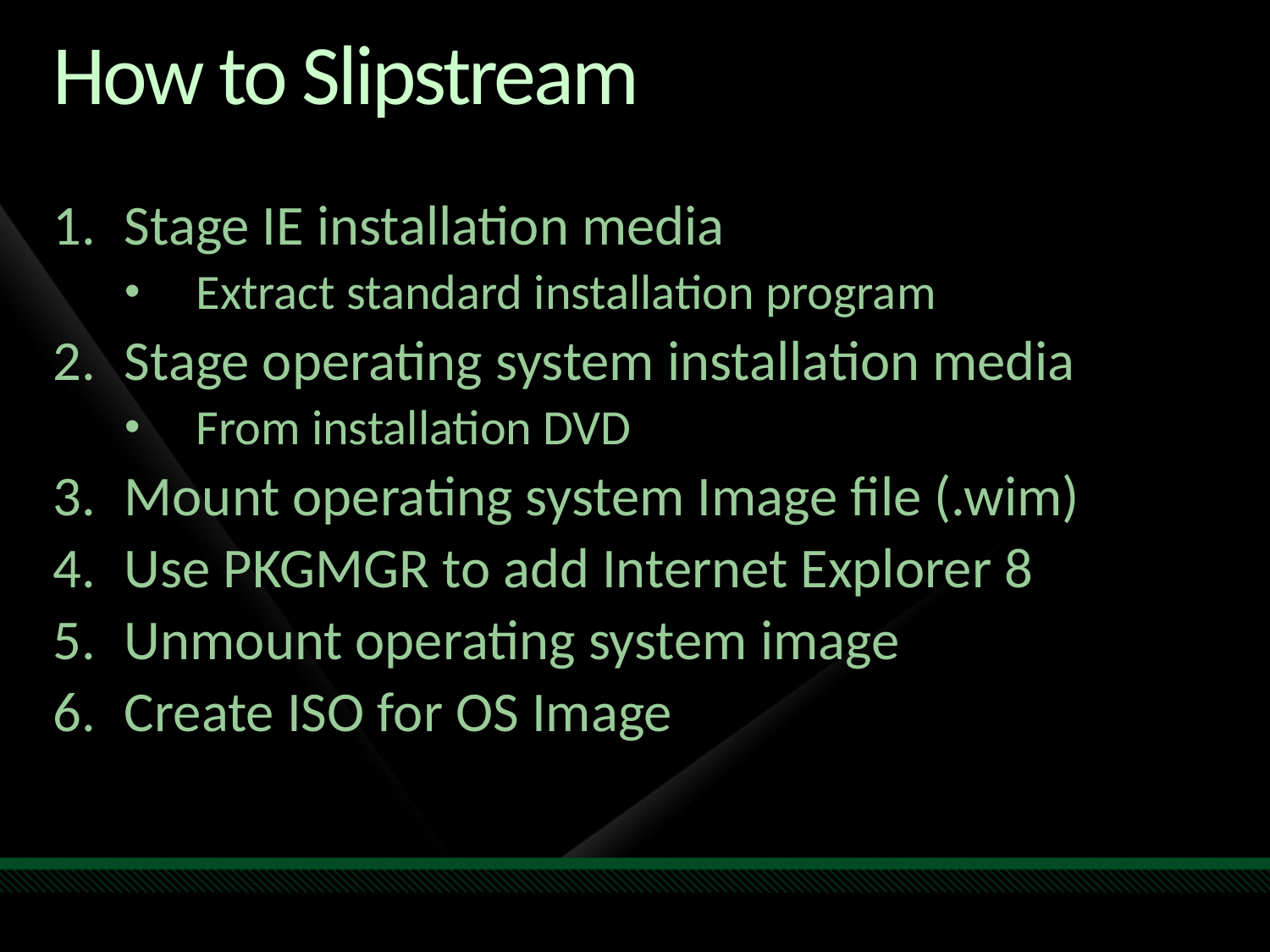

# How to Slipstream
Stage IE installation media
Extract standard installation program
Stage operating system installation media
From installation DVD
Mount operating system Image file (.wim)
Use PKGMGR to add Internet Explorer 8
Unmount operating system image
Create ISO for OS Image